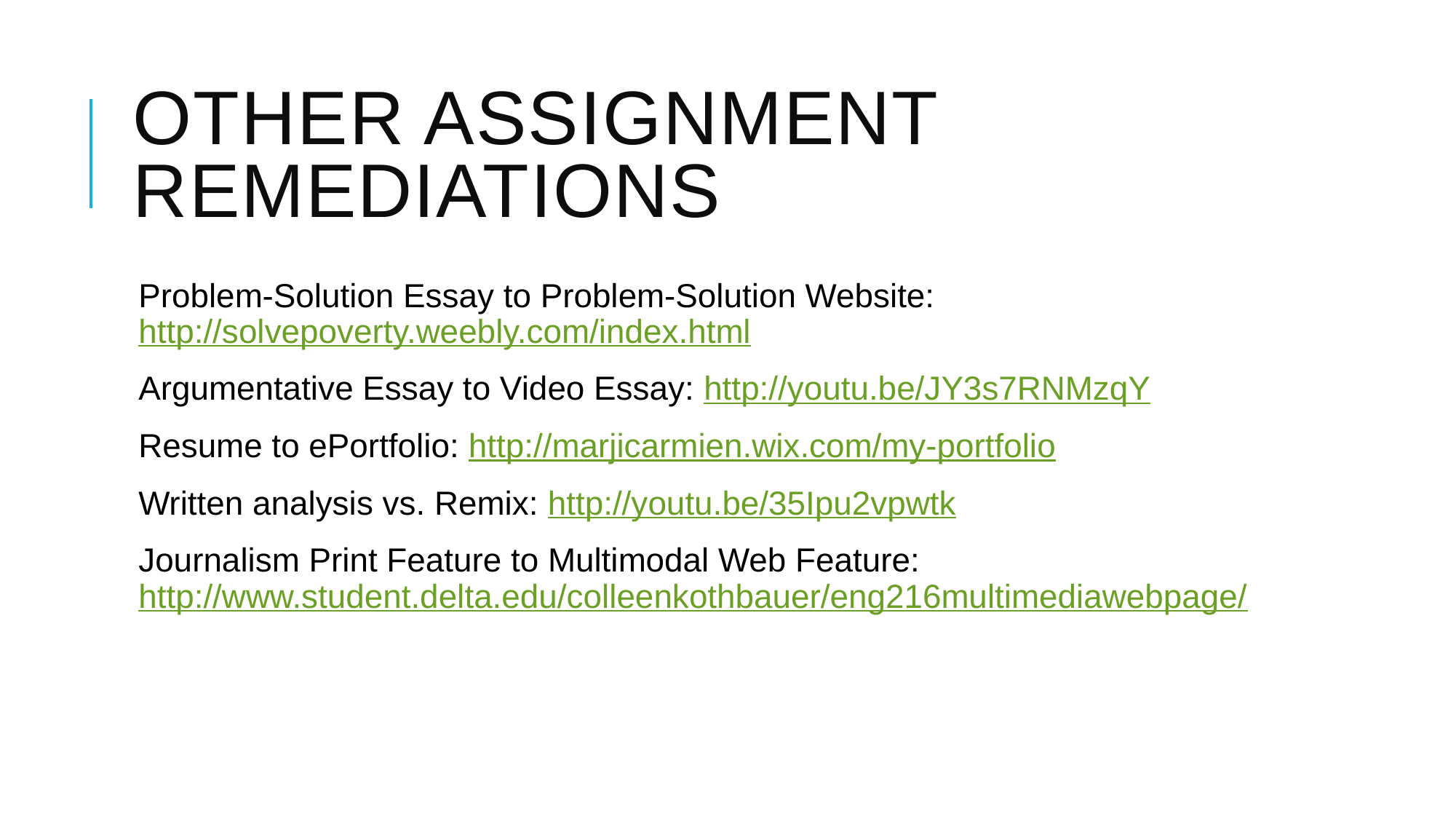

# Other Assignment Remediations
Problem-Solution Essay to Problem-Solution Website: http://solvepoverty.weebly.com/index.html
Argumentative Essay to Video Essay: http://youtu.be/JY3s7RNMzqY
Resume to ePortfolio: http://marjicarmien.wix.com/my-portfolio
Written analysis vs. Remix: http://youtu.be/35Ipu2vpwtk
Journalism Print Feature to Multimodal Web Feature: http://www.student.delta.edu/colleenkothbauer/eng216multimediawebpage/